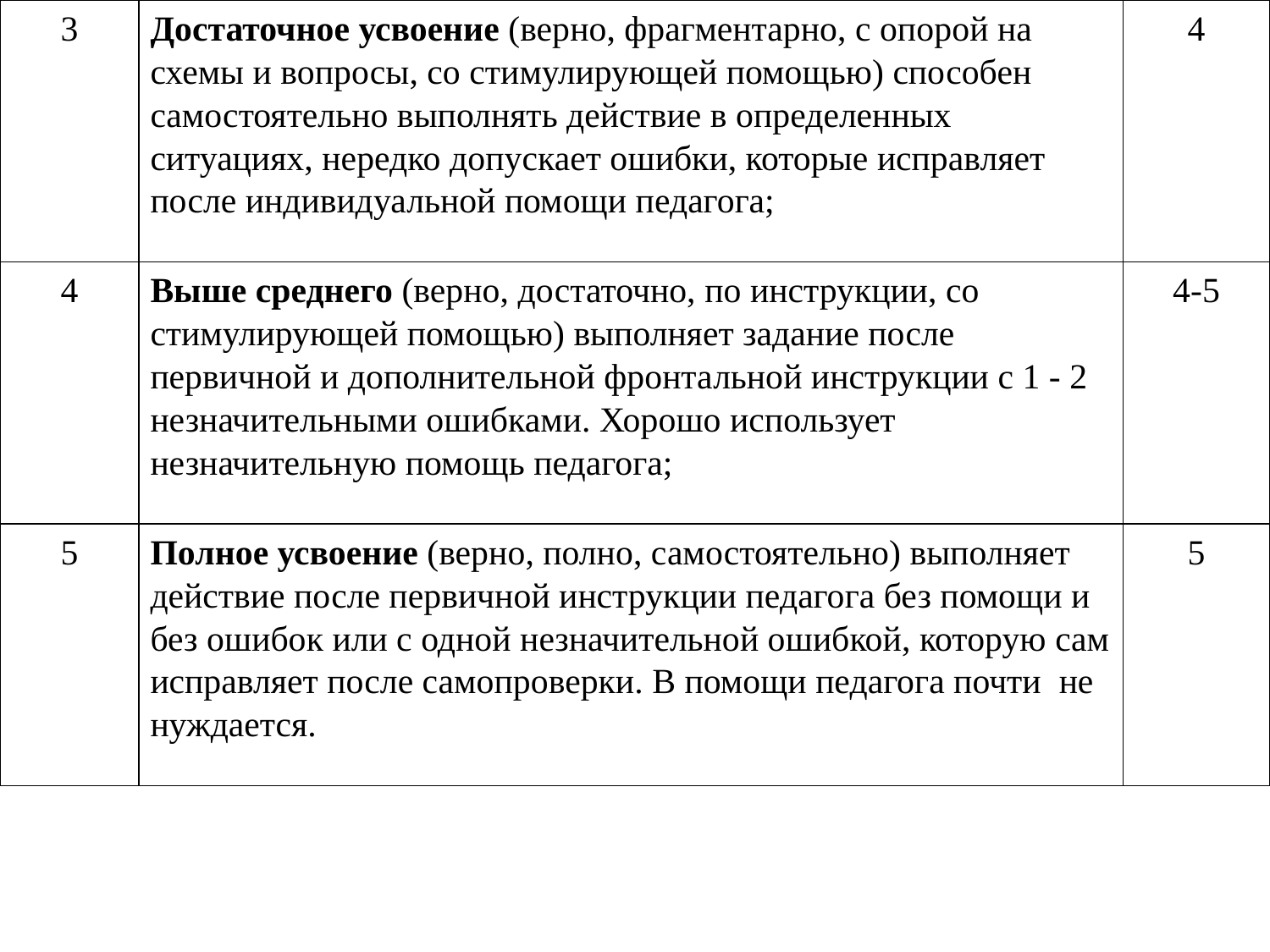

| 3 | Достаточное усвоение (верно, фрагментарно, с опорой на схемы и вопросы, со стимулирующей помощью) способен самостоятельно выполнять действие в определенных ситуациях, нередко допускает ошибки, которые исправляет после индивидуальной помощи педагога; | 4 |
| --- | --- | --- |
| 4 | Выше среднего (верно, достаточно, по инструкции, со стимулирующей помощью) выполняет задание после первичной и дополнительной фронтальной инструкции с 1 - 2 незначительными ошибками. Хорошо использует незначительную помощь педагога; | 4-5 |
| 5 | Полное усвоение (верно, полно, самостоятельно) выполняет действие после первичной инструкции педагога без помощи и без ошибок или с одной незначительной ошибкой, которую сам исправляет после самопроверки. В помощи педагога почти не нуждается. | 5 |